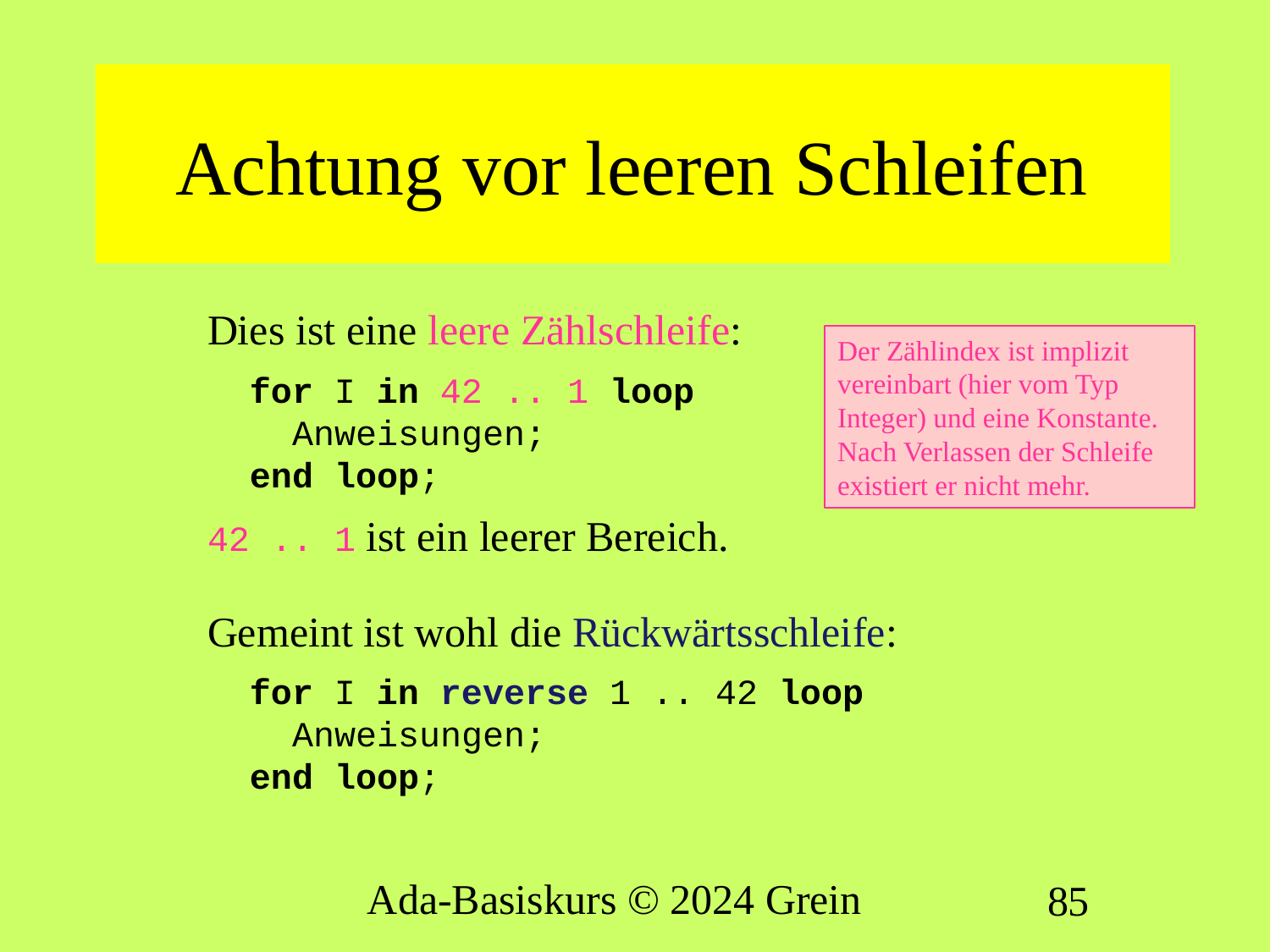

# Achtung vor leeren Schleifen
Dies ist eine leere Zählschleife:
  for I in 42 .. 1 loop
    Anweisungen;
  end loop;
42 .. 1 ist ein leerer Bereich.

Gemeint ist wohl die Rückwärtsschleife:
  for I in reverse 1 .. 42 loop
    Anweisungen;
  end loop;
Der Zählindex ist implizit vereinbart (hier vom Typ Integer) und eine Konstante. Nach Verlassen der Schleife existiert er nicht mehr.
Ada-Basiskurs © 2024 Grein
85